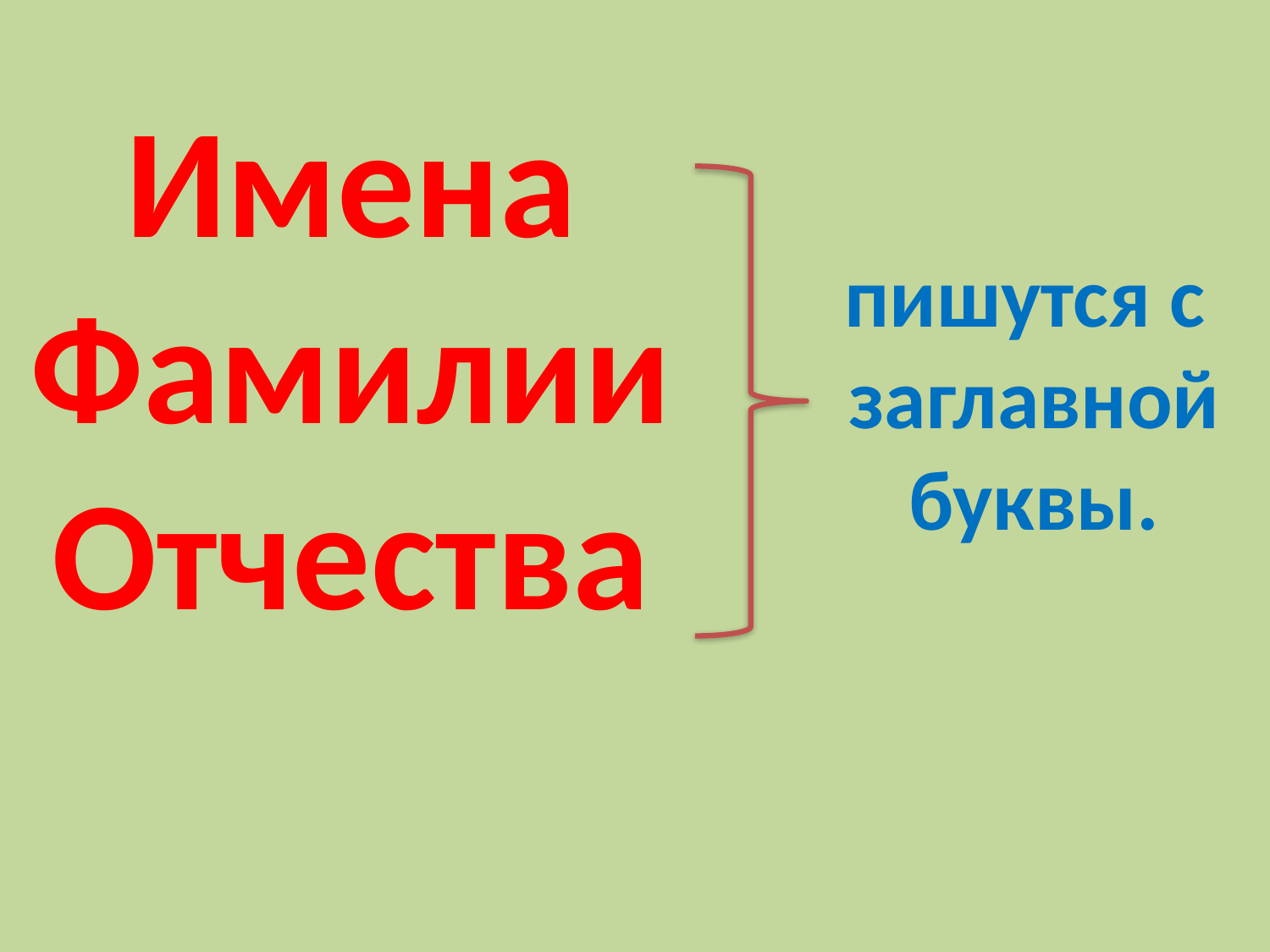

Имена
Фамилии
Отчества

пишутся с
заглавной
буквы.